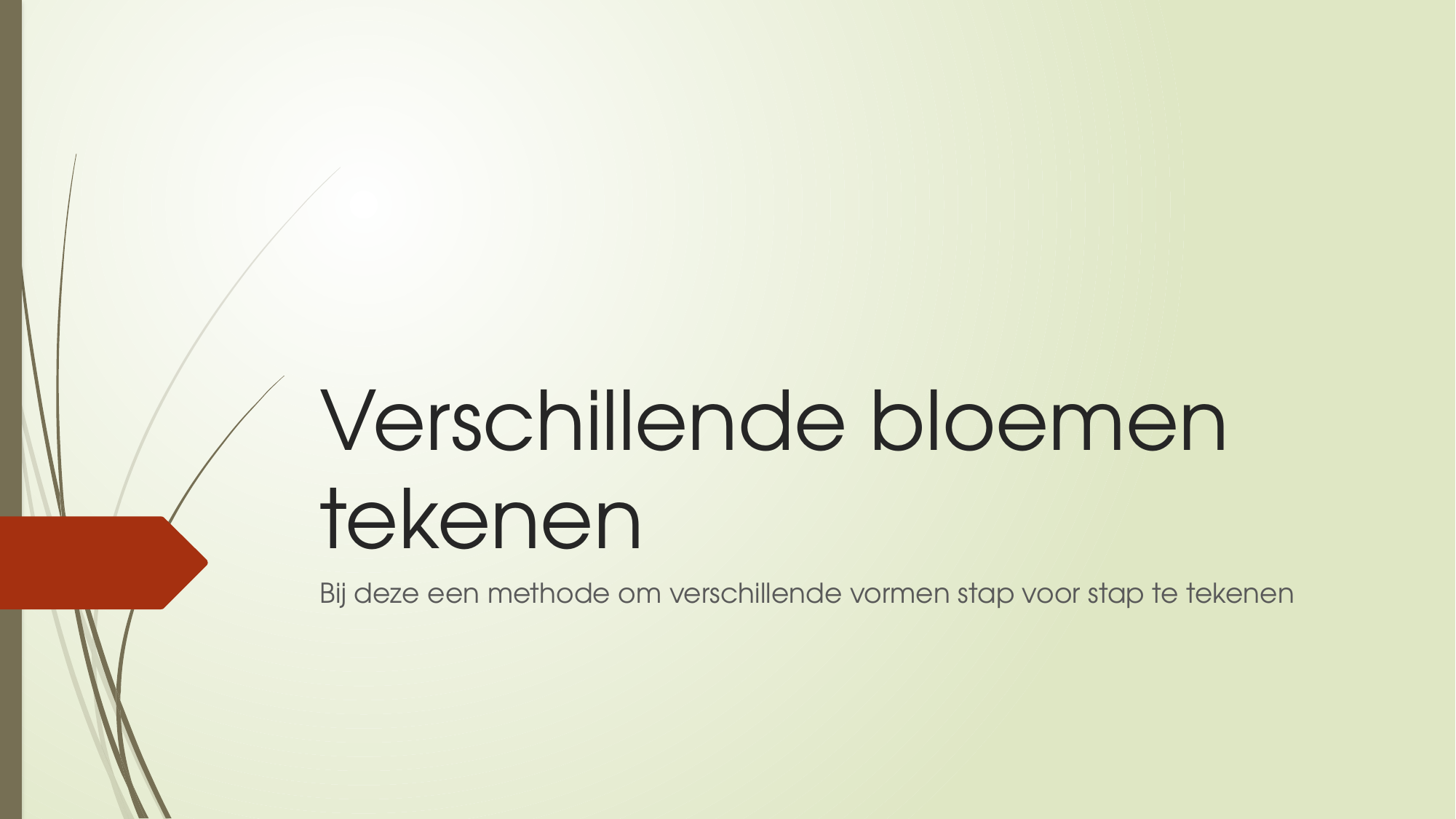

# Verschillende bloemen tekenen
Bij deze een methode om verschillende vormen stap voor stap te tekenen